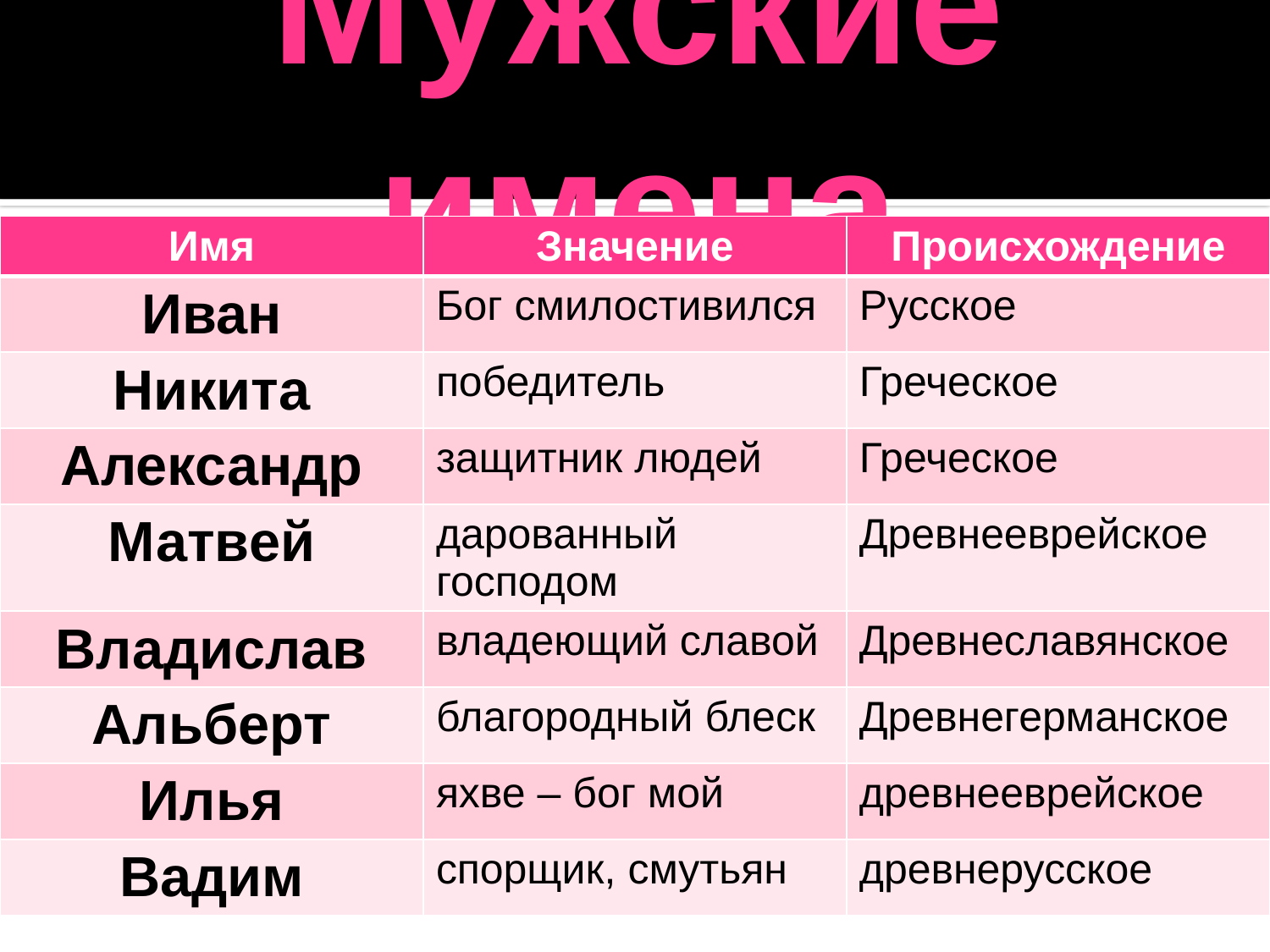

# Мужские имена
| Имя | Значение | Происхождение |
| --- | --- | --- |
| Иван | Бог смилостивился | Русское |
| Никита | победитель | Греческое |
| Александр | защитник людей | Греческое |
| Матвей | дарованный господом | Древнееврейское |
| Владислав | владеющий славой | Древнеславянское |
| Альберт | благородный блеск | Древнегерманское |
| Илья | яхве – бог мой | древнееврейское |
| Вадим | спорщик, смутьян | древнерусское |